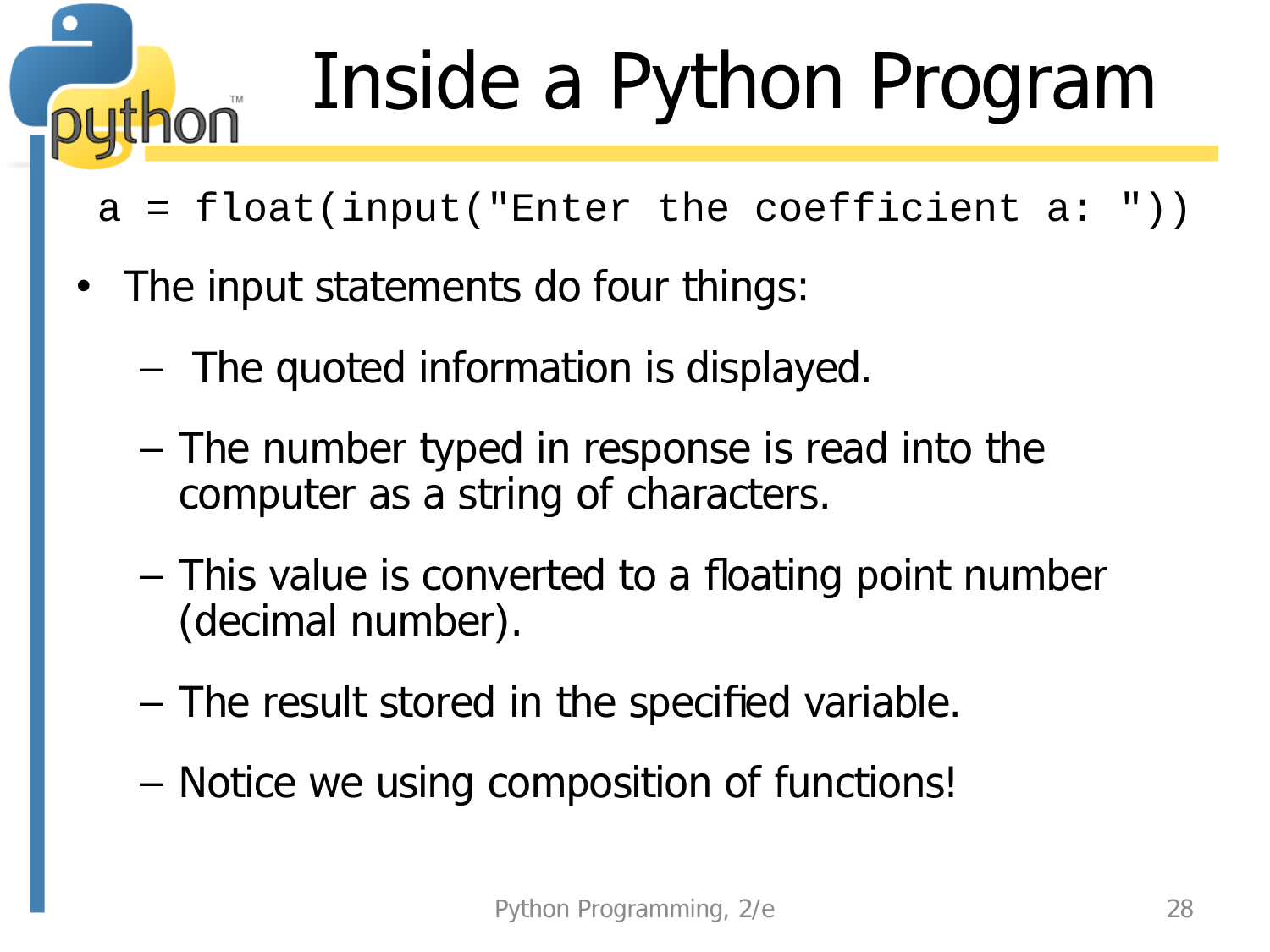

# Inside a Python Program
 a = float(input("Enter the coefficient a: "))
The input statements do four things:
 The quoted information is displayed.
The number typed in response is read into the computer as a string of characters.
This value is converted to a floating point number (decimal number).
The result stored in the specified variable.
Notice we using composition of functions!
Python Programming, 2/e
28